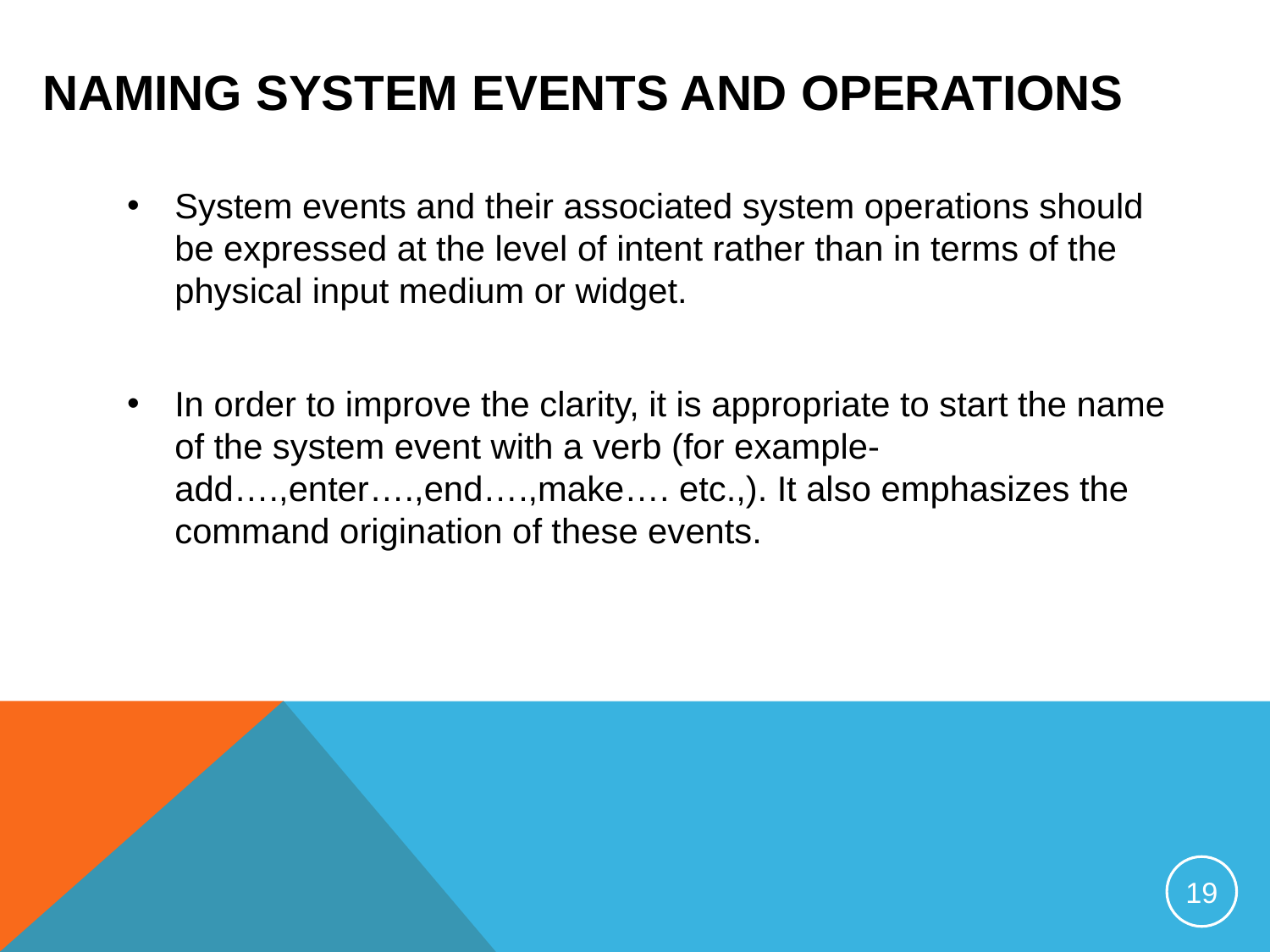

# Naming System Events and Operations
System events and their associated system operations should be expressed at the level of intent rather than in terms of the physical input medium or widget.

In order to improve the clarity, it is appropriate to start the name of the system event with a verb (for example- add….,enter….,end….,make…. etc.,). It also emphasizes the command origination of these events.

19